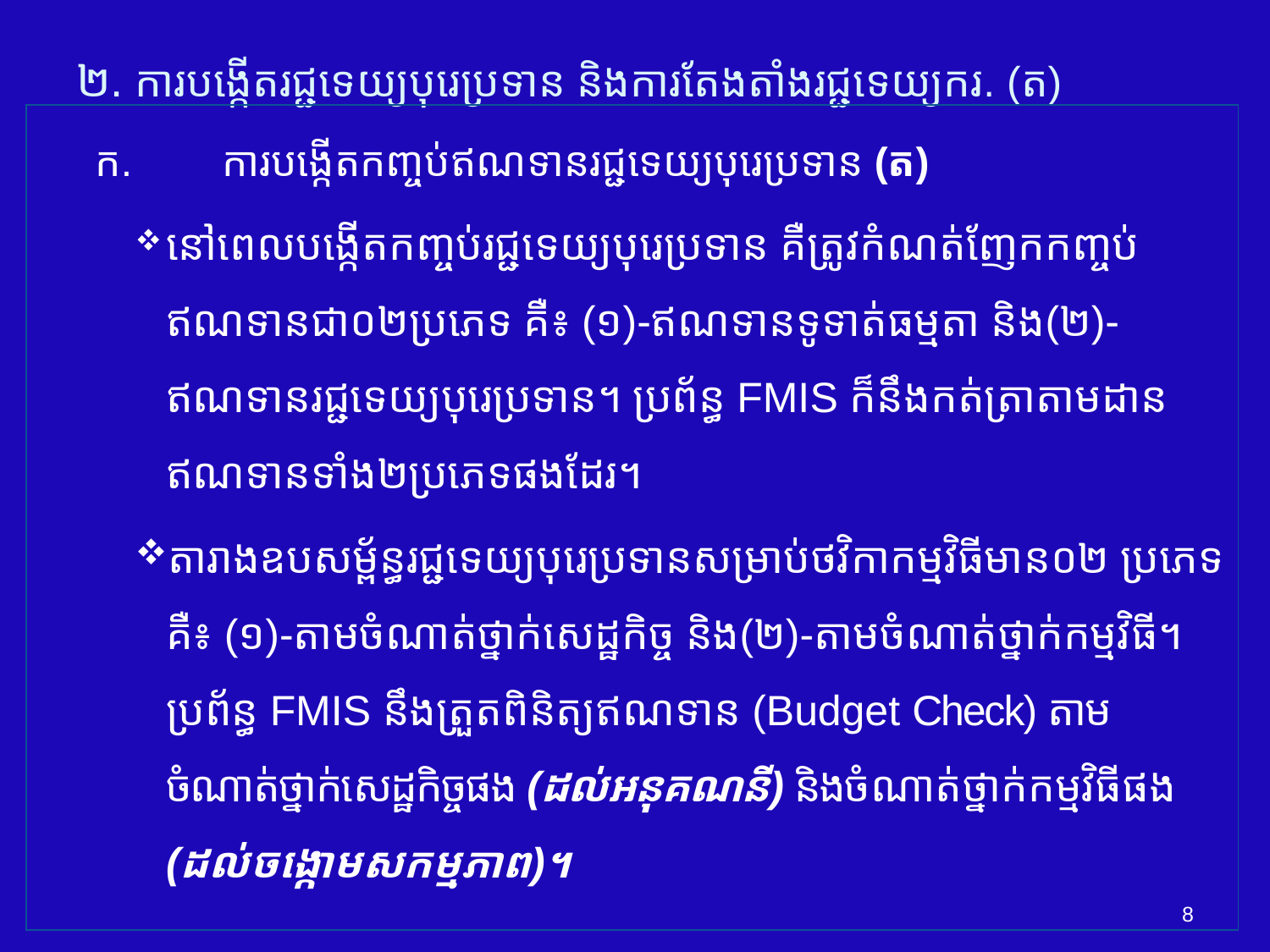

# ២. ការបង្កើត​រជ្ជទេយ្យ​បុរេប្រទាន​ និង​ការ​តែងតាំងរជ្ជទេយ្យករ. (ត)
ក. 	ការបង្កើតកញ្ចប់ឥណទាន​​រជ្ជទេយ្យបុរេប្រទាន​​ (ត)
​នៅពេលបង្កើតកញ្ចប់រជ្ជទេយ្យបុរេប្រទាន គឺត្រូវកំណត់ញែកកញ្ចប់ឥណទាន​ជា០២ប្រភេទ គឺ៖ (១)-ឥណទាន​ទូទាត់​ធម្មតា និង​​(២)-ឥណទាន​​រជ្ជទេយ្យបុរេប្រទាន​។ ប្រព័ន្ធ FMIS ក៏នឹងកត់ត្រាតាមដានឥណទានទាំង២ប្រភេទផងដែរ។
តារាងឧបសម្ព័ន្ធរជ្ជទេយ្យបុរេប្រទាន​សម្រាប់ថវិកាកម្មវិធី​មាន០២ ប្រភេទ គឺ៖ (១)-តាមចំណាត់ថ្នាក់សេដ្ឋកិច្ច និង​(២)-តាមចំណាត់ថ្នាក់កម្មវិធី។​ ប្រព័ន្ធ FMIS នឹងត្រួតពិនិត្យឥណទាន​ (Budget Check) តាមចំណាត់ថ្នាក់សេដ្ឋកិច្ចផង (ដល់អនុគណនី) និងចំណាត់​​​​ថ្នាក់កម្មវិធីផង (ដល់ចង្កោមសកម្មភាព)។

8